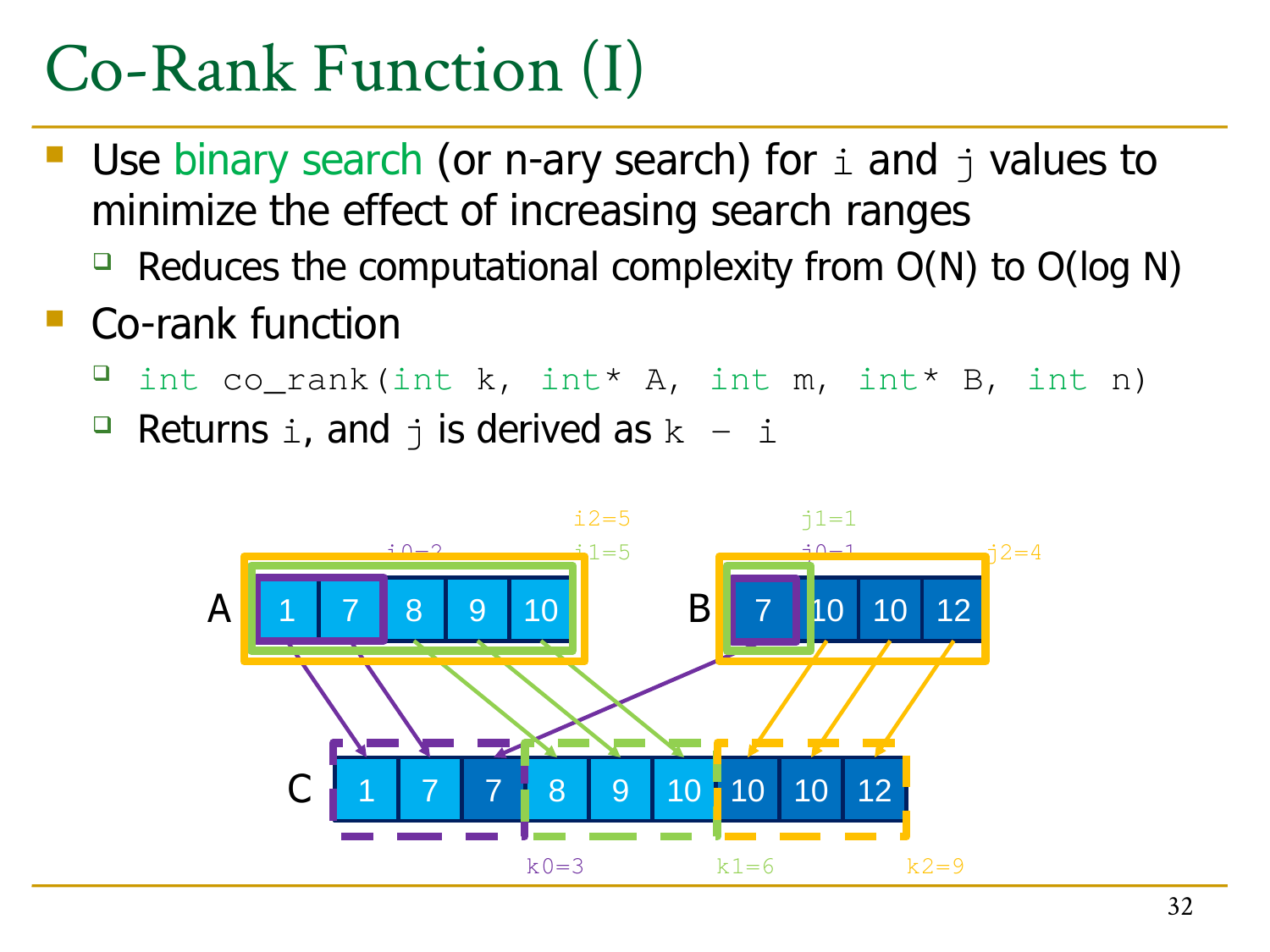

# Co-Rank Function (I)
Use binary search (or n-ary search) for i and j values to minimize the effect of increasing search ranges
Reduces the computational complexity from O(N) to O(log N)
Co-rank function
int co_rank(int k, int* A, int m, int* B, int n)
Returns i, and j is derived as k – i

i2=5
j1=1
i0=2
i1=5
j0=1
j2=4

A
1

7
8
9
10
B
7
10
10
12

C
1
7
7
8
9
10
10
10
12
1
7
7
8
9
10
10
10
12
k0=3
k1=6
k2=9
32